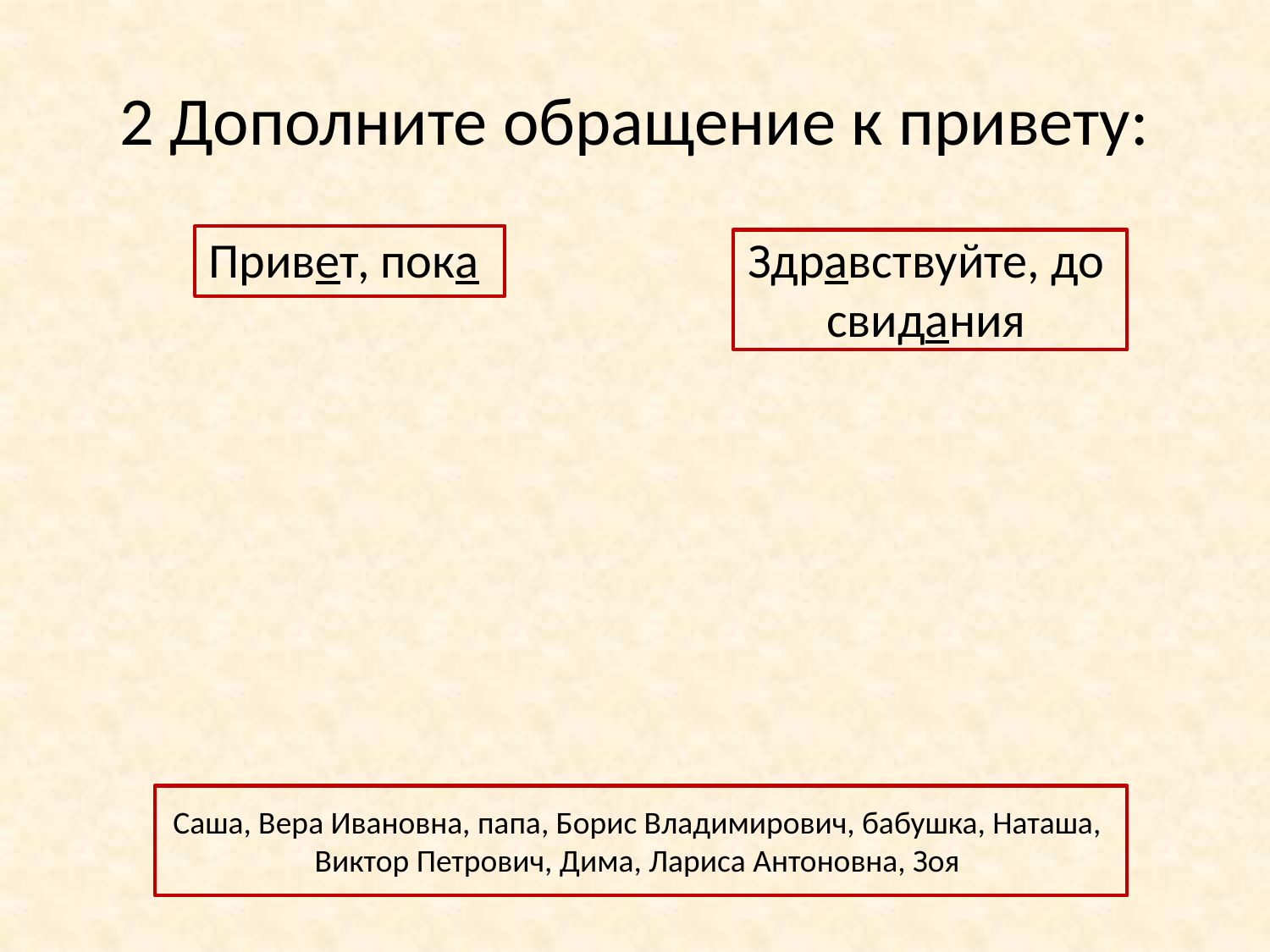

# 2 Дополните обращение к привету:
Привет, пока
Здравствуйте, до свидания

Саша, Вера Ивановна, папа, Борис Владимирович, бабушка, Наташа,
Виктор Петрович, Дима, Лариса Антоновна, Зоя